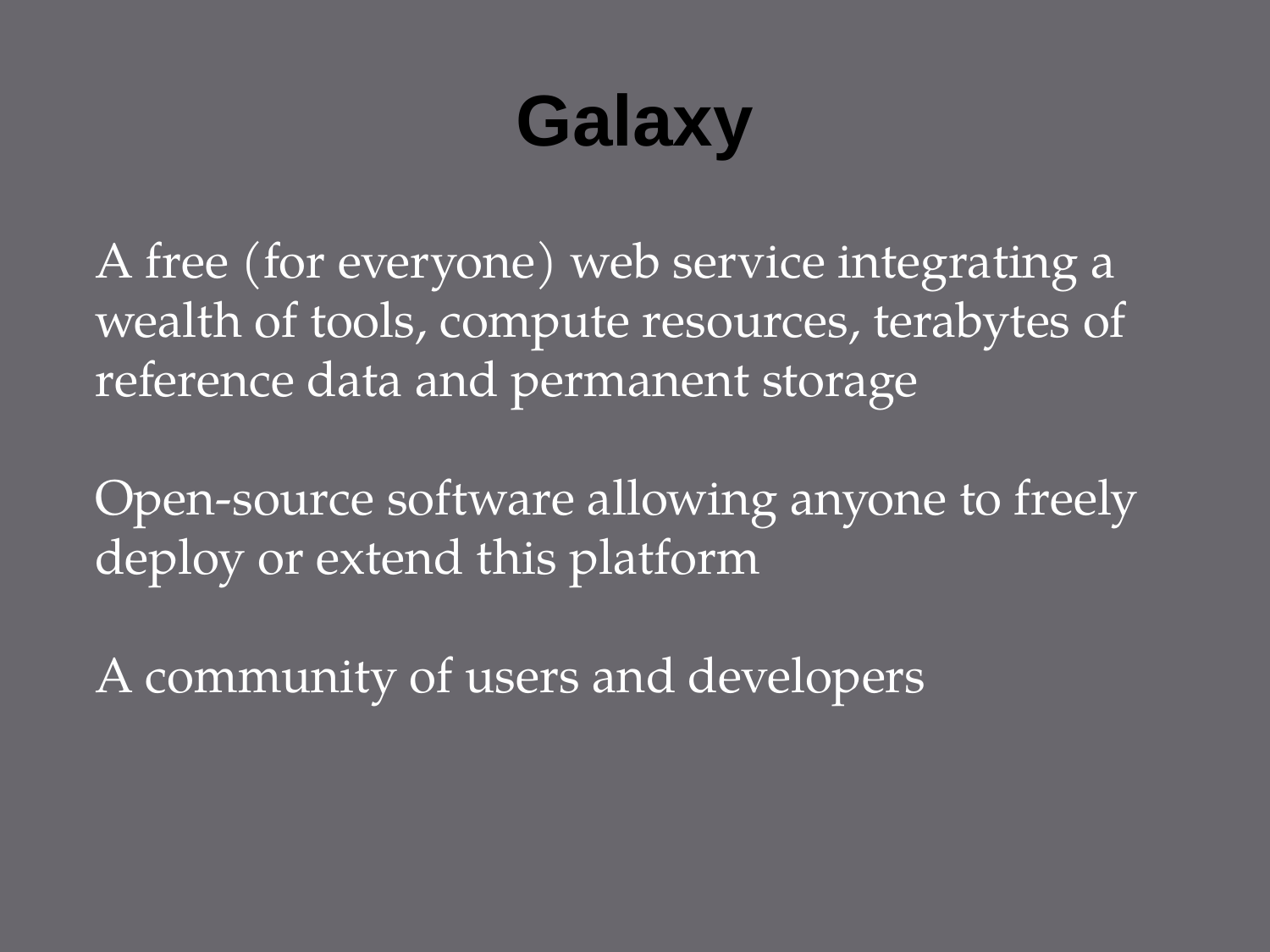

# Galaxy
A free (for everyone) web service integrating a wealth of tools, compute resources, terabytes of reference data and permanent storage
Open-source software allowing anyone to freely deploy or extend this platform
A community of users and developers